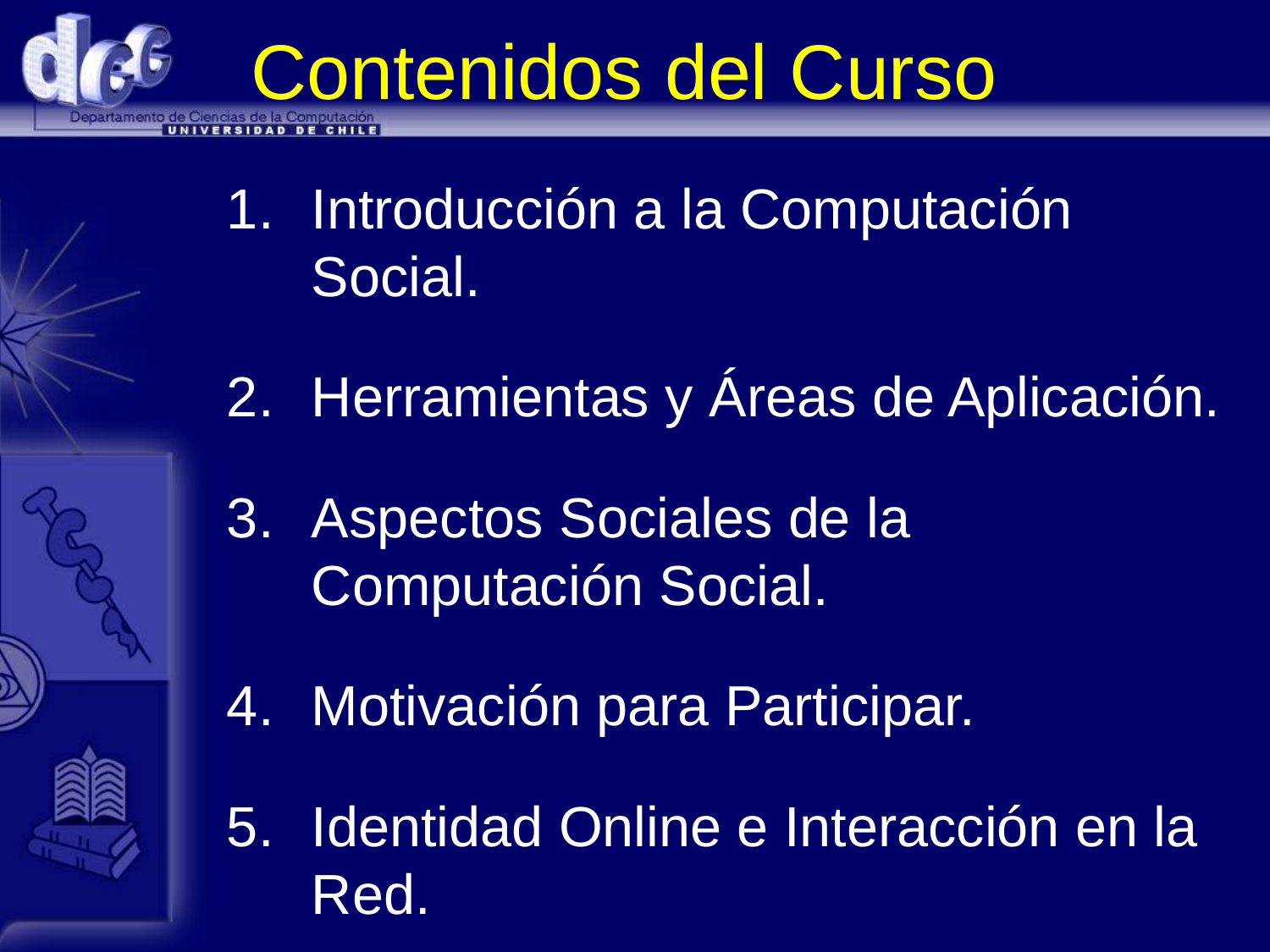

# Contenidos del Curso
Introducción a la Computación Social.
Herramientas y Áreas de Aplicación.
Aspectos Sociales de la Computación Social.
Motivación para Participar.
Identidad Online e Interacción en la Red.